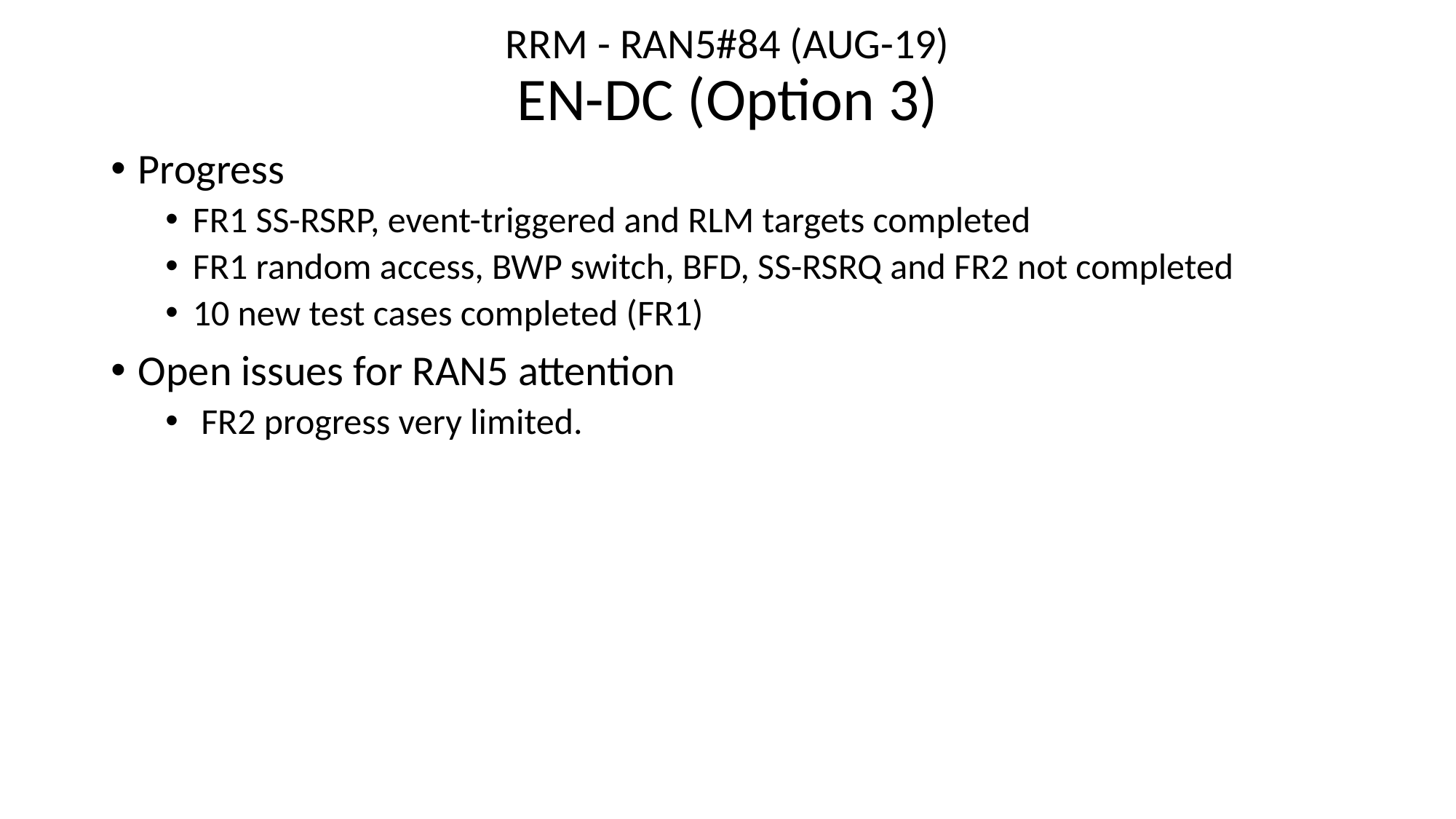

# RRM - RAN5#84 (AUG-19) EN-DC (Option 3)
Progress
FR1 SS-RSRP, event-triggered and RLM targets completed
FR1 random access, BWP switch, BFD, SS-RSRQ and FR2 not completed
10 new test cases completed (FR1)
Open issues for RAN5 attention
 FR2 progress very limited.